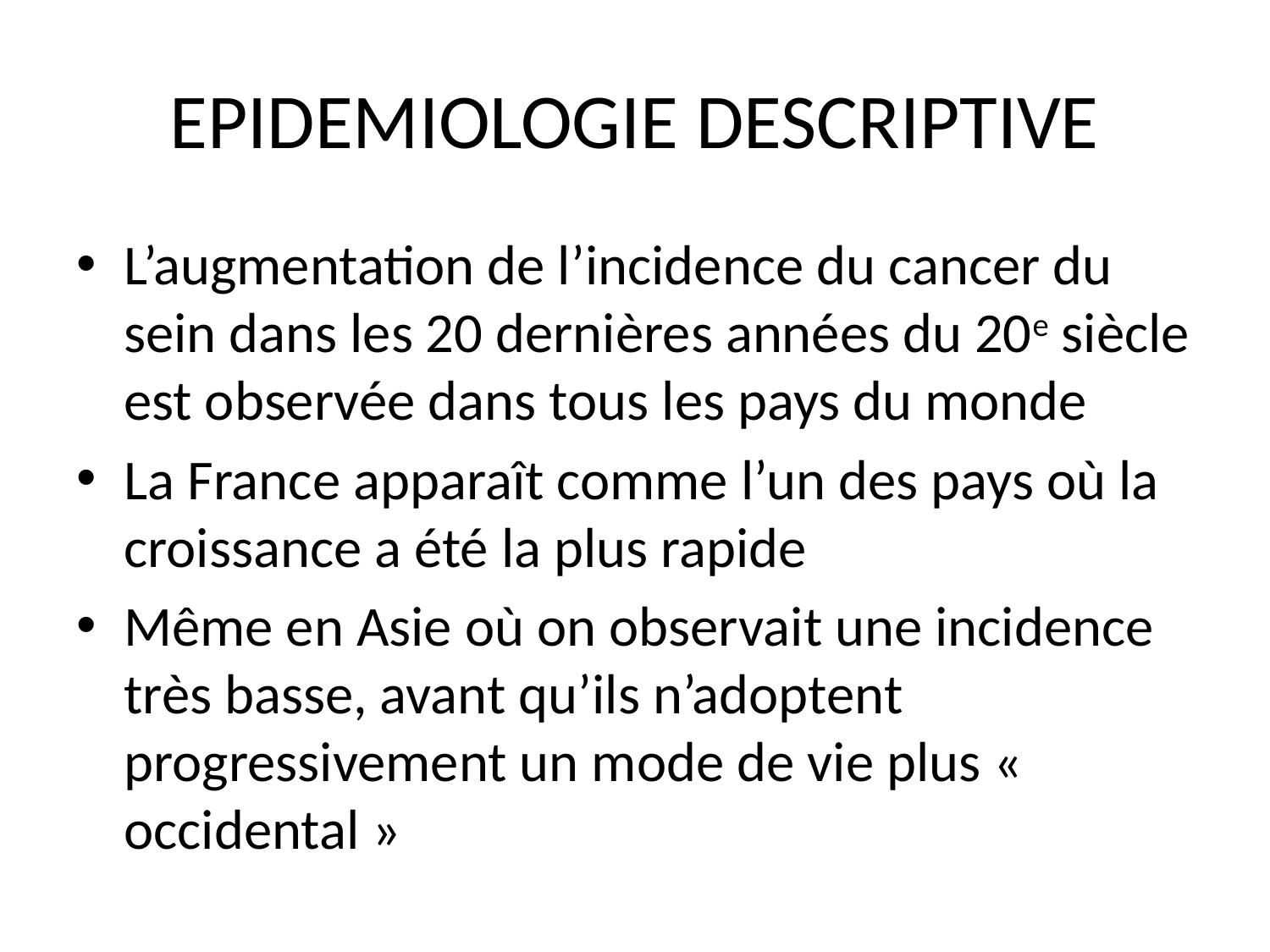

# EPIDEMIOLOGIE DESCRIPTIVE
L’augmentation de l’incidence du cancer du sein dans les 20 dernières années du 20e siècle est observée dans tous les pays du monde
La France apparaît comme l’un des pays où la croissance a été la plus rapide
Même en Asie où on observait une incidence très basse, avant qu’ils n’adoptent progressivement un mode de vie plus « occidental »